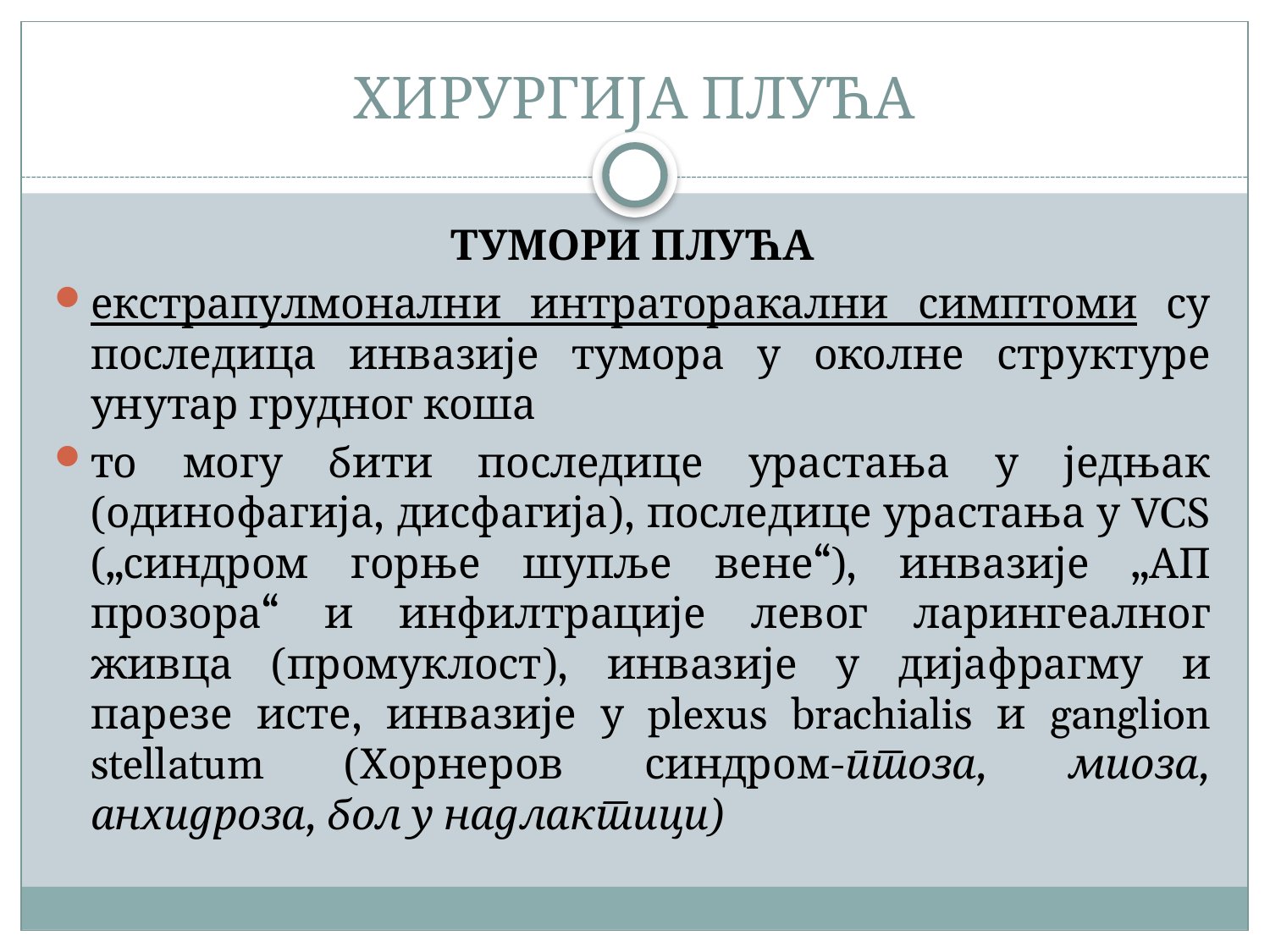

# ХИРУРГИЈА ПЛУЋА
ТУМОРИ ПЛУЋА
екстрапулмонални интраторакални симптоми су последица инвазије тумора у околне структуре унутар грудног коша
то могу бити последице урастања у једњак (одинофагија, дисфагија), последице урастања у VCS („синдром горње шупље вене“), инвазије „АП прозора“ и инфилтрације левог ларингеалног живца (промуклост), инвазије у дијафрагму и парезе исте, инвазије у plexus brachialis и ganglion stellatum (Хорнеров синдром-птоза, миоза, анхидроза, бол у надлактици)